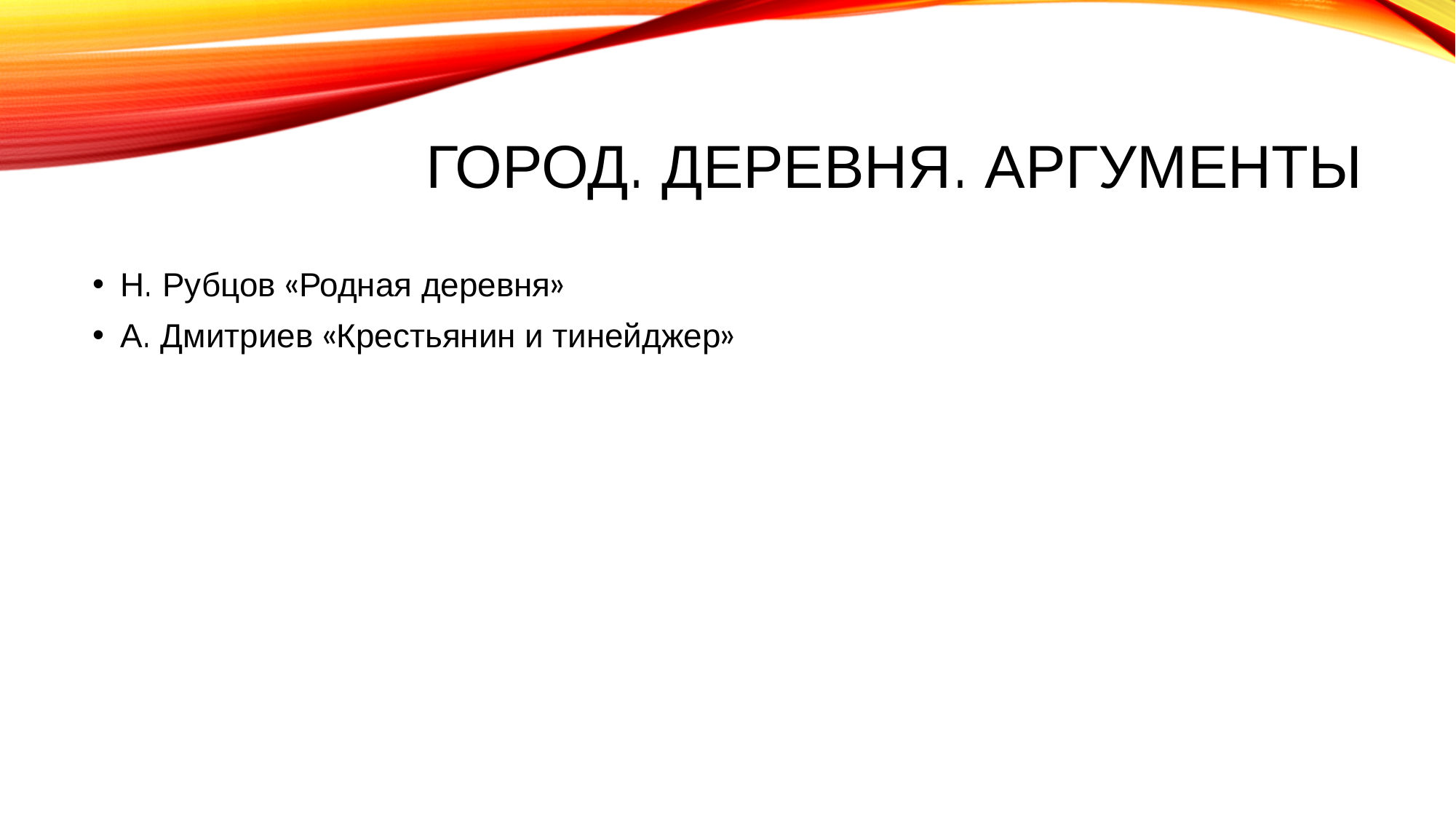

# Город. Деревня. Аргументы
Н. Рубцов «Родная деревня»
А. Дмитриев «Крестьянин и тинейджер»